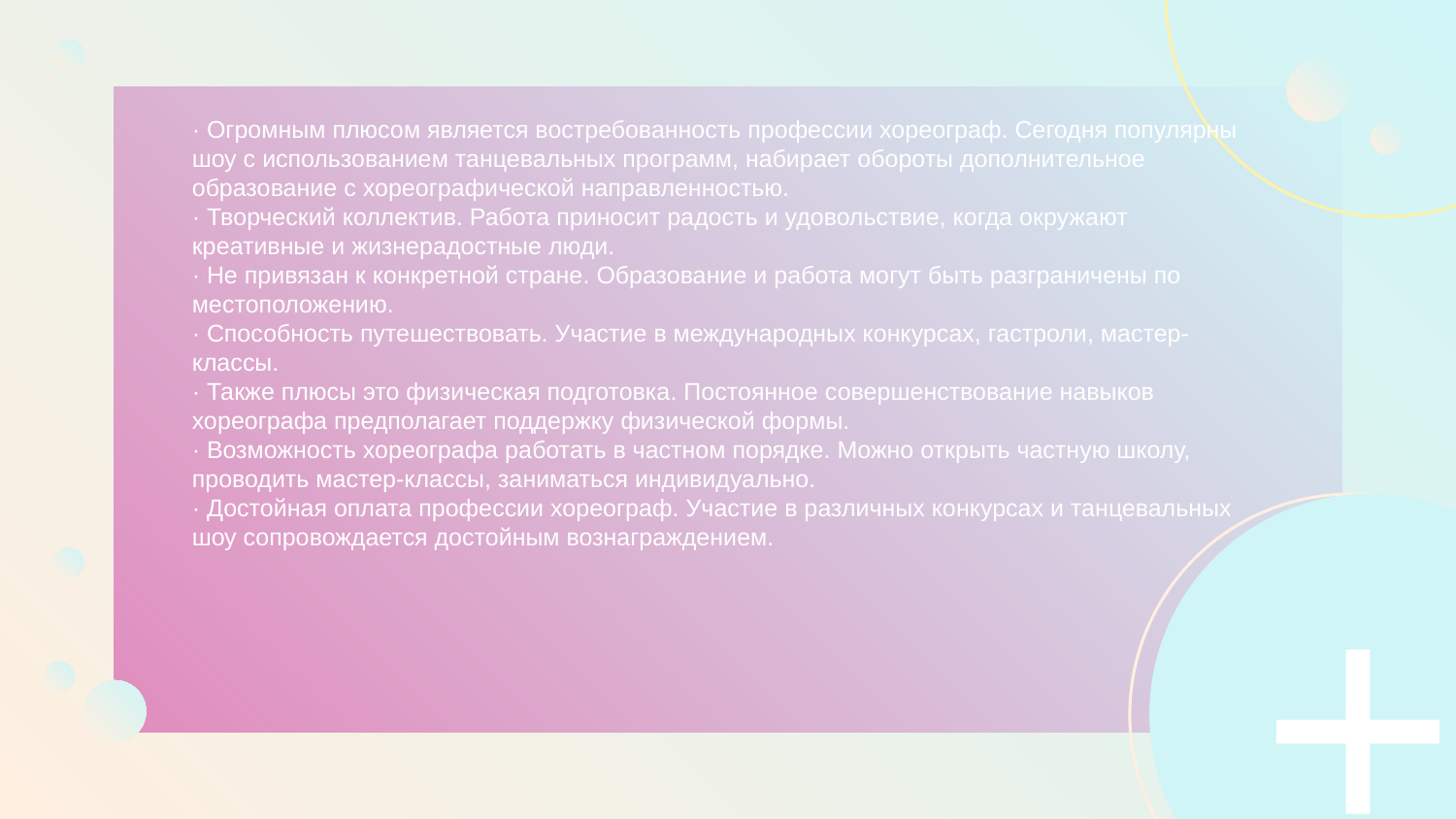

· Огромным плюсом является востребованность профессии хореограф. Сегодня популярны шоу с использованием танцевальных программ, набирает обороты дополнительное образование с хореографической направленностью.
· Творческий коллектив. Работа приносит радость и удовольствие, когда окружают креативные и жизнерадостные люди.
· Не привязан к конкретной стране. Образование и работа могут быть разграничены по местоположению.
· Способность путешествовать. Участие в международных конкурсах, гастроли, мастер-классы.
· Также плюсы это физическая подготовка. Постоянное совершенствование навыков хореографа предполагает поддержку физической формы.
· Возможность хореографа работать в частном порядке. Можно открыть частную школу, проводить мастер-классы, заниматься индивидуально.
· Достойная оплата профессии хореограф. Участие в различных конкурсах и танцевальных шоу сопровождается достойным вознаграждением.
+